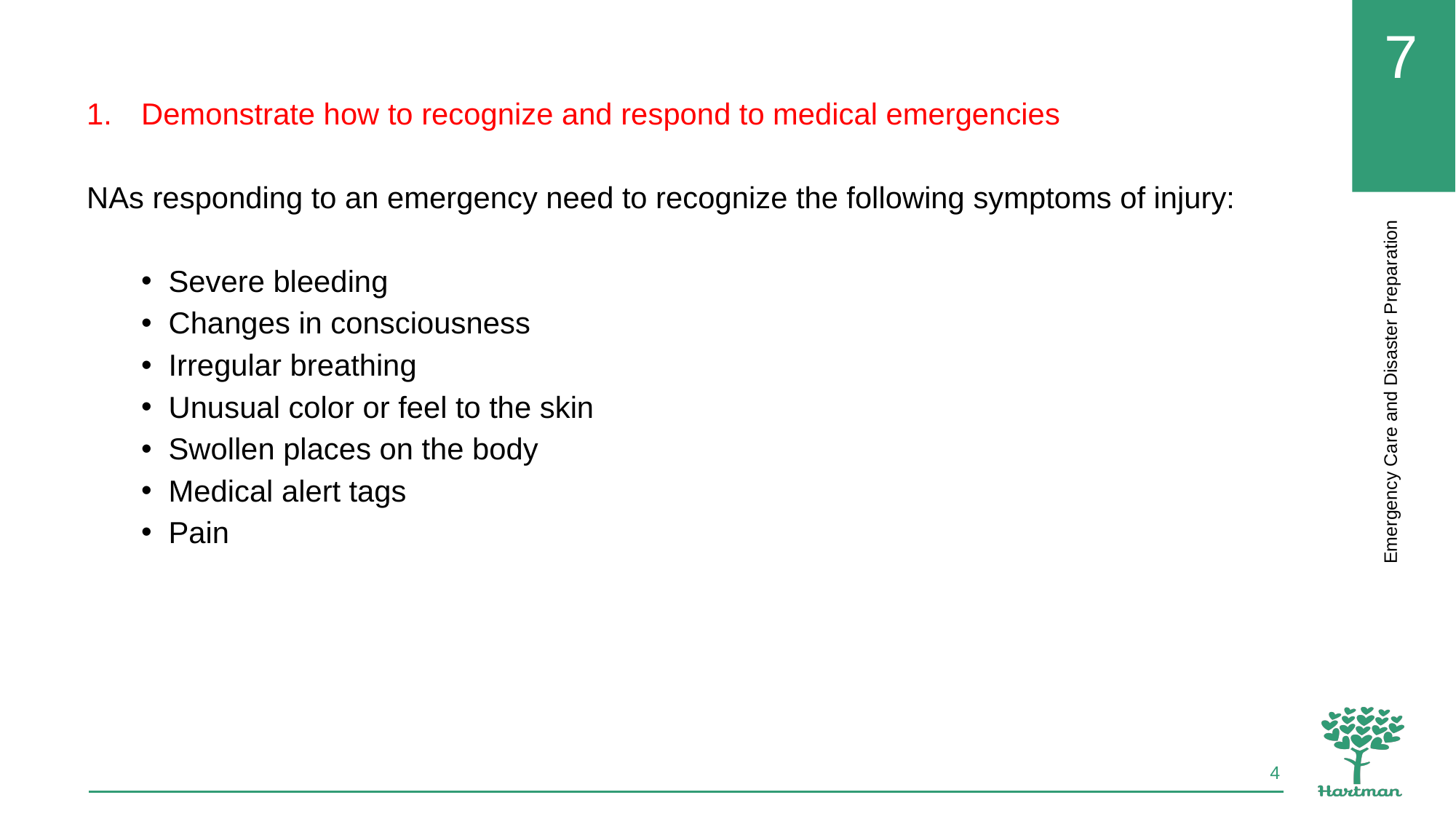

Demonstrate how to recognize and respond to medical emergencies

NAs responding to an emergency need to recognize the following symptoms of injury:

Severe bleeding
Changes in consciousness
Irregular breathing
Unusual color or feel to the skin
Swollen places on the body
Medical alert tags
Pain

4